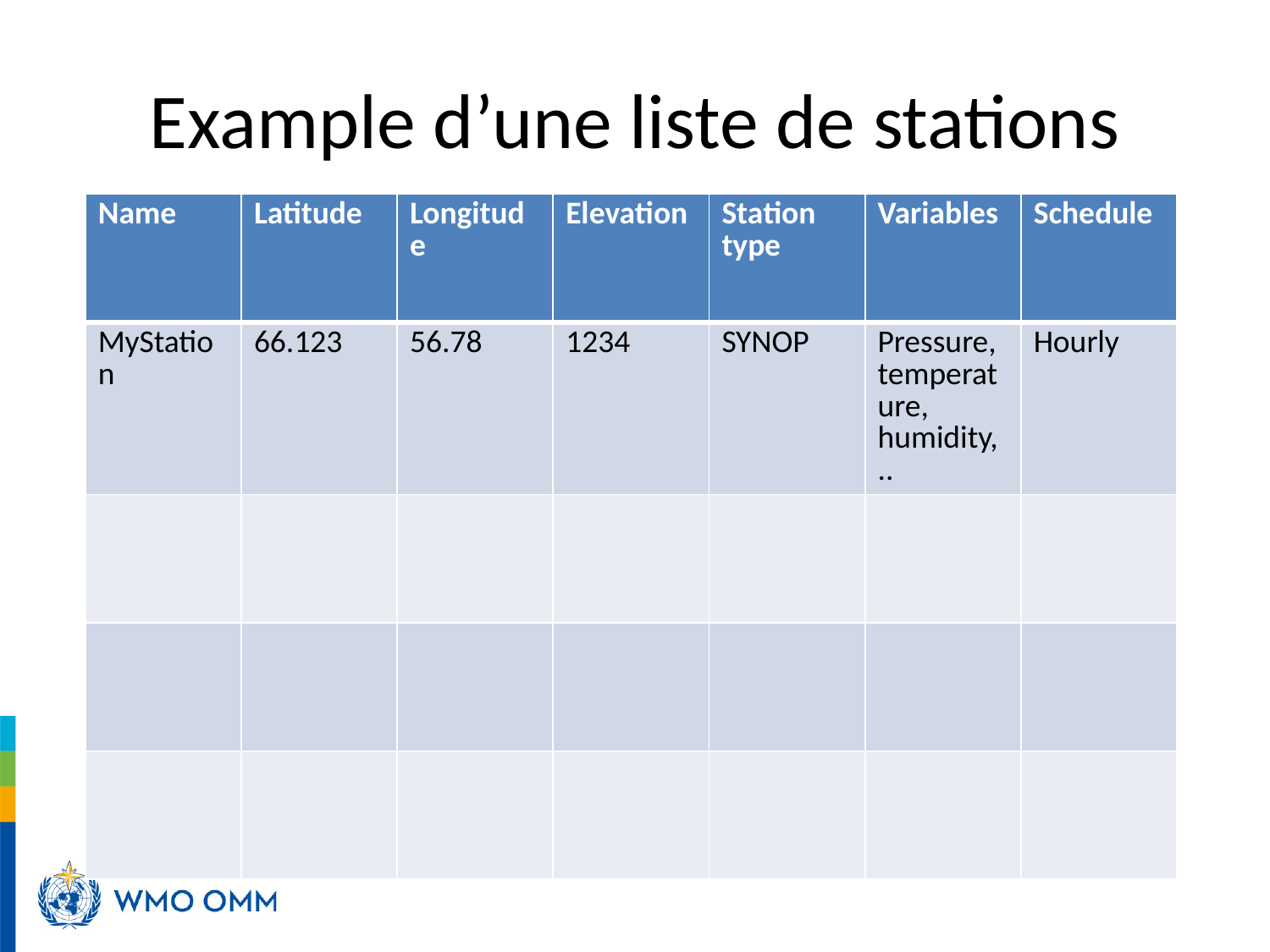

# Example d’une liste de stations
| Name | Latitude | Longitude | Elevation | Station type | Variables | Schedule |
| --- | --- | --- | --- | --- | --- | --- |
| MyStation | 66.123 | 56.78 | 1234 | SYNOP | Pressure, temperature, humidity, .. | Hourly |
|  |  |  |  |  |  |  |
|  |  |  |  |  |  |  |
|  |  |  |  |  |  |  |